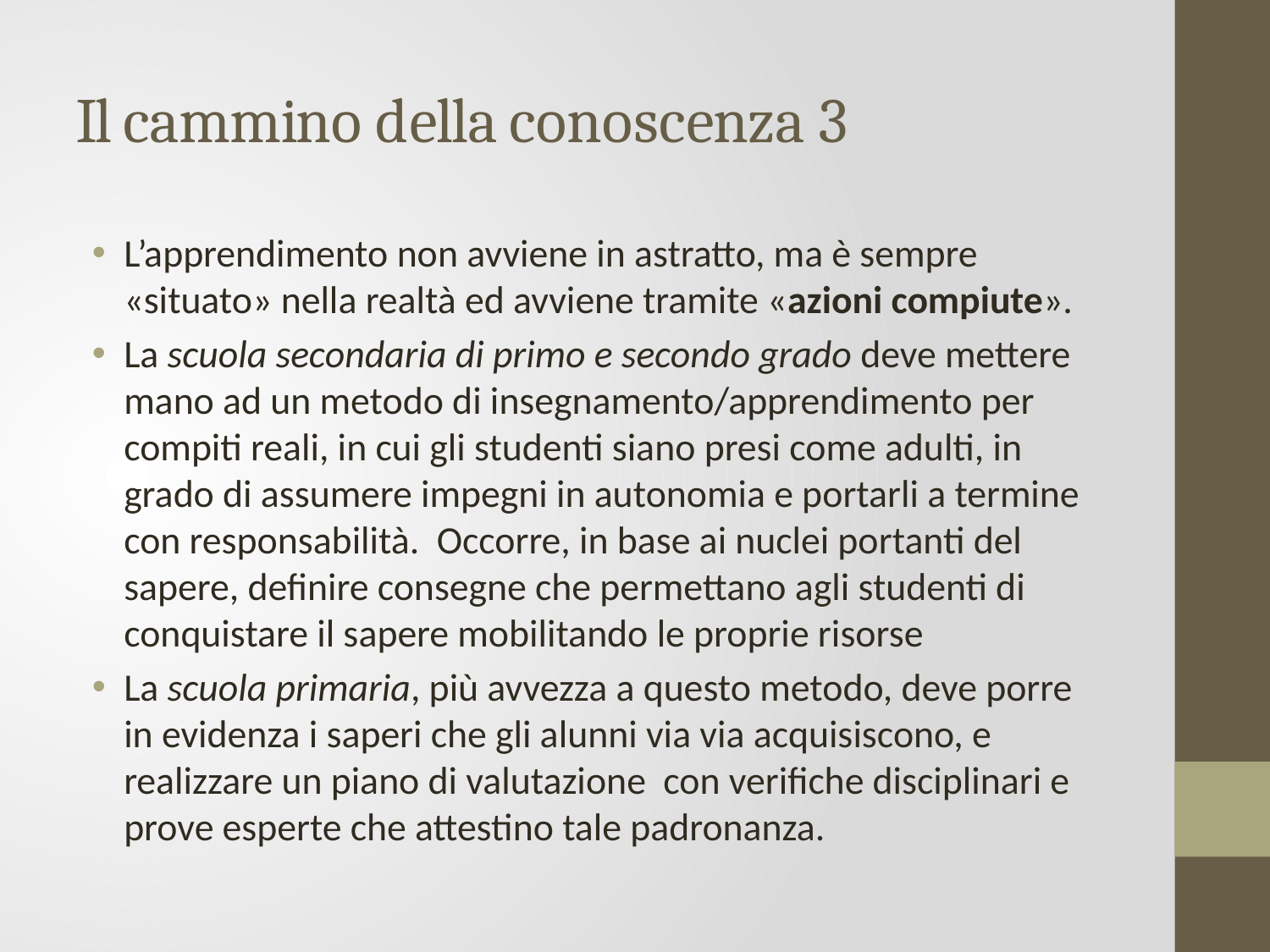

# Il cammino della conoscenza 3
L’apprendimento non avviene in astratto, ma è sempre «situato» nella realtà ed avviene tramite «azioni compiute».
La scuola secondaria di primo e secondo grado deve mettere mano ad un metodo di insegnamento/apprendimento per compiti reali, in cui gli studenti siano presi come adulti, in grado di assumere impegni in autonomia e portarli a termine con responsabilità.  Occorre, in base ai nuclei portanti del sapere, definire consegne che permettano agli studenti di conquistare il sapere mobilitando le proprie risorse
La scuola primaria, più avvezza a questo metodo, deve porre in evidenza i saperi che gli alunni via via acquisiscono, e realizzare un piano di valutazione  con verifiche disciplinari e prove esperte che attestino tale padronanza.